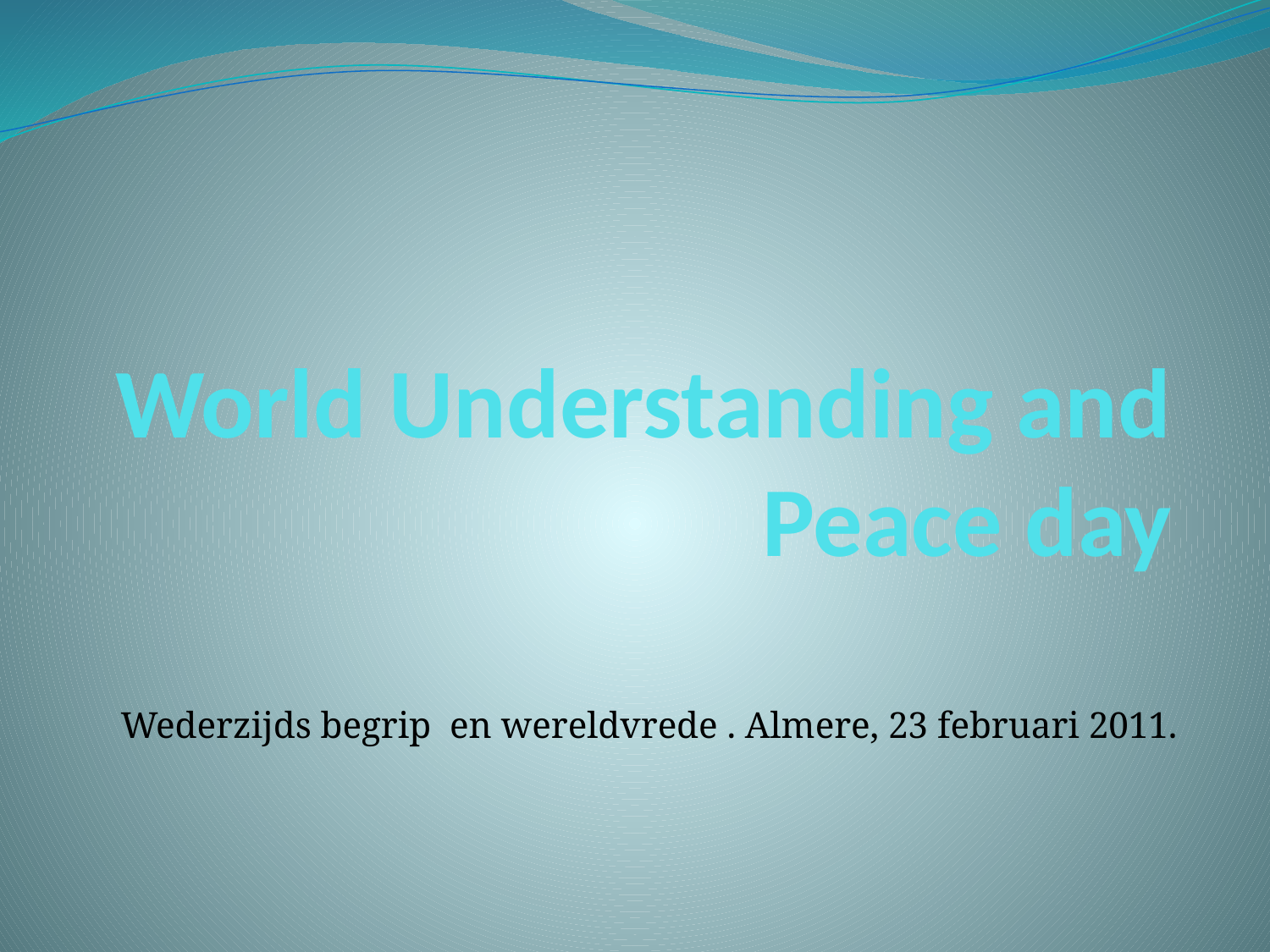

# World Understanding and Peace day
Wederzijds begrip  en wereldvrede . Almere, 23 februari 2011.